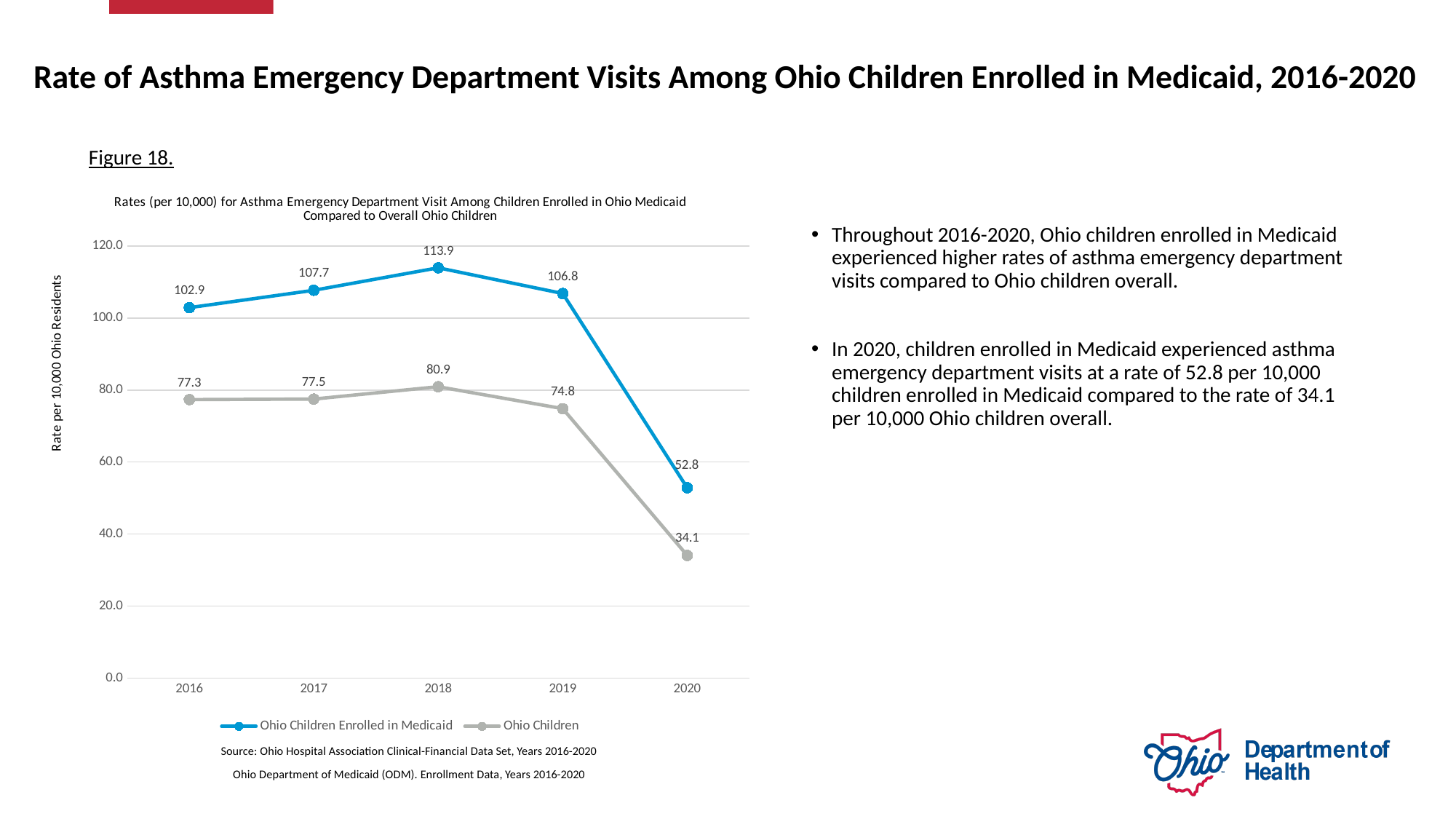

# Rate of Asthma Emergency Department Visits Among Ohio Children Enrolled in Medicaid, 2016-2020
Figure 18.

### Chart: Rates (per 10,000) for Asthma Emergency Department Visit Among Children Enrolled in Ohio Medicaid Compared to Overall Ohio Children

| Category | Ohio Children Enrolled in Medicaid  | Ohio Children |
|---|---|---|
| 2016 | 102.87037110306532 | 77.34316418986299 |
| 2017 | 107.69837817639883 | 77.4968888180268 |
| 2018 | 113.937026876828 | 80.92205838840123 |
| 2019 | 106.8069120961683 | 74.83139982404917 |
| 2020 | 52.846438616239155 | 34.059047870043194 |
Throughout 2016-2020, Ohio children enrolled in Medicaid experienced higher rates of asthma emergency department visits compared to Ohio children overall.

In 2020, children enrolled in Medicaid experienced asthma emergency department visits at a rate of 52.8 per 10,000 children enrolled in Medicaid compared to the rate of 34.1 per 10,000 Ohio children overall.
Source: Ohio Hospital Association Clinical-Financial Data Set, Years 2016-2020
Ohio Department of Medicaid (ODM). Enrollment Data, Years 2016-2020